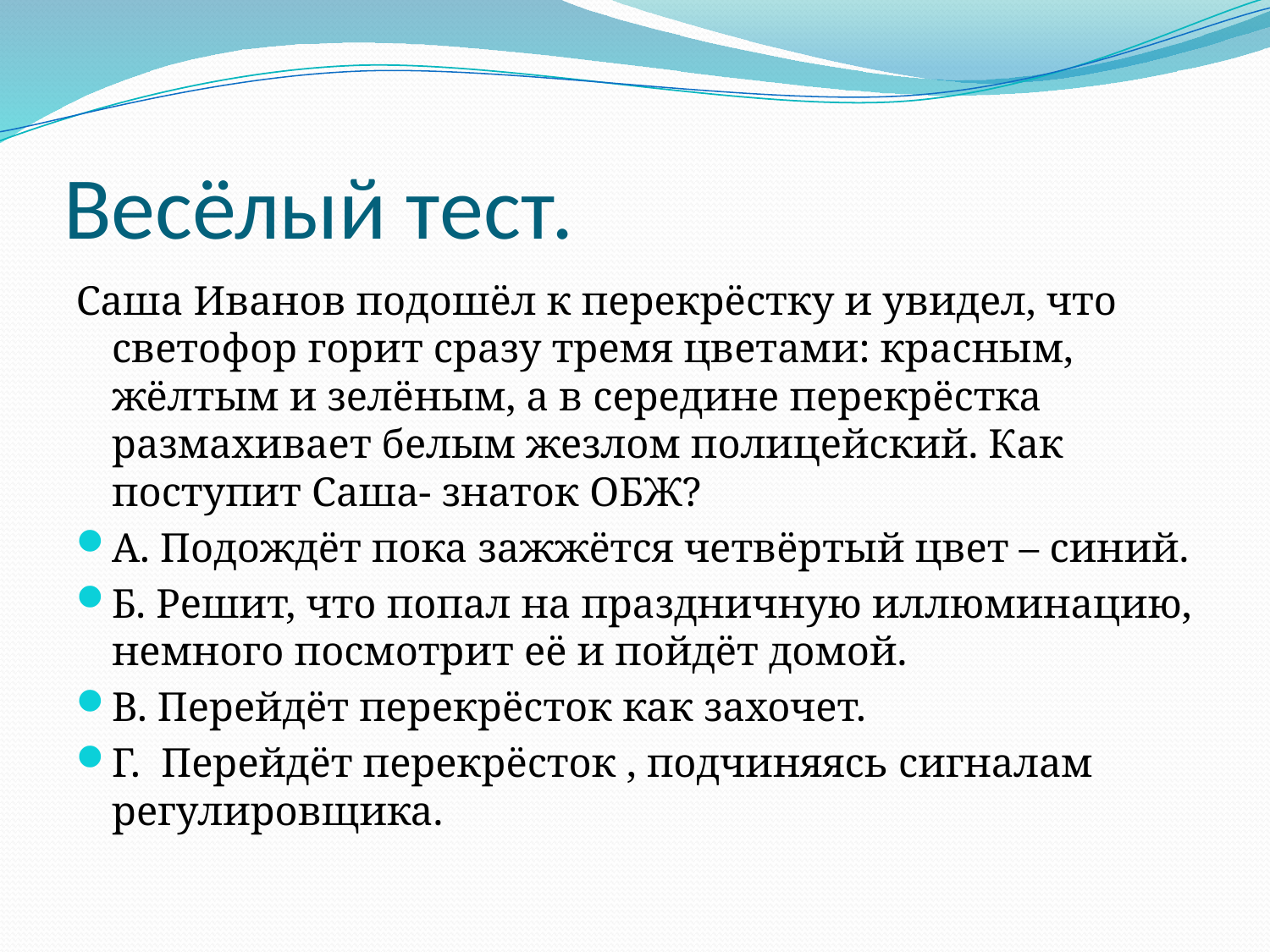

# Весёлый тест.
Саша Иванов подошёл к перекрёстку и увидел, что светофор горит сразу тремя цветами: красным, жёлтым и зелёным, а в середине перекрёстка размахивает белым жезлом полицейский. Как поступит Саша- знаток ОБЖ?
А. Подождёт пока зажжётся четвёртый цвет – синий.
Б. Решит, что попал на праздничную иллюминацию, немного посмотрит её и пойдёт домой.
В. Перейдёт перекрёсток как захочет.
Г.  Перейдёт перекрёсток , подчиняясь сигналам регулировщика.